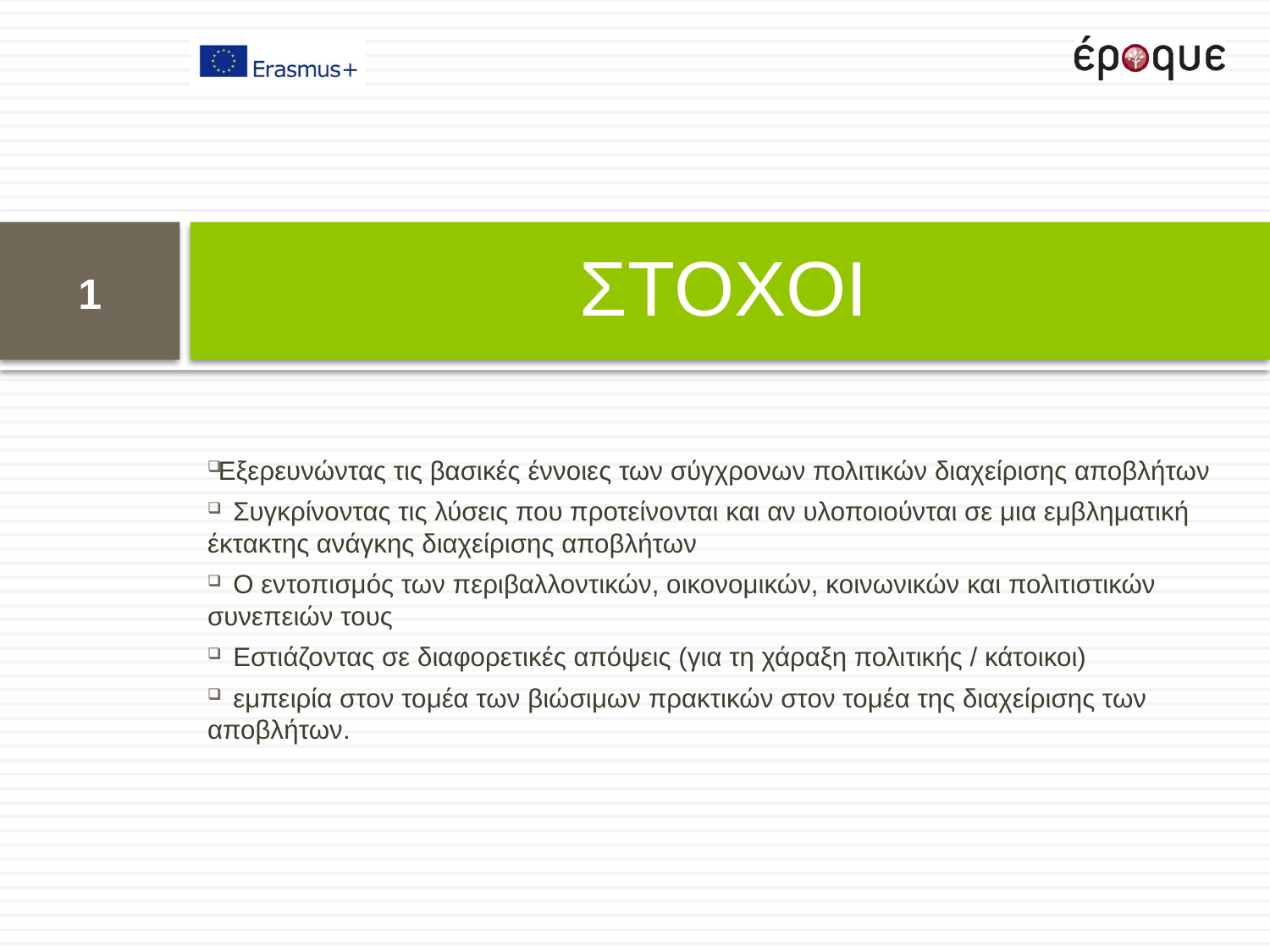

# ΣΤΟΧΟΙ
1

Εξερευνώντας τις βασικές έννοιες των σύγχρονων πολιτικών διαχείρισης αποβλήτων
  Συγκρίνοντας τις λύσεις που προτείνονται και αν υλοποιούνται σε μια εμβληματική έκτακτης ανάγκης διαχείρισης αποβλήτων
  Ο εντοπισμός των περιβαλλοντικών, οικονομικών, κοινωνικών και πολιτιστικών συνεπειών τους
  Εστιάζοντας σε διαφορετικές απόψεις (για τη χάραξη πολιτικής / κάτοικοι)
  εμπειρία στον τομέα των βιώσιμων πρακτικών στον τομέα της διαχείρισης των αποβλήτων.